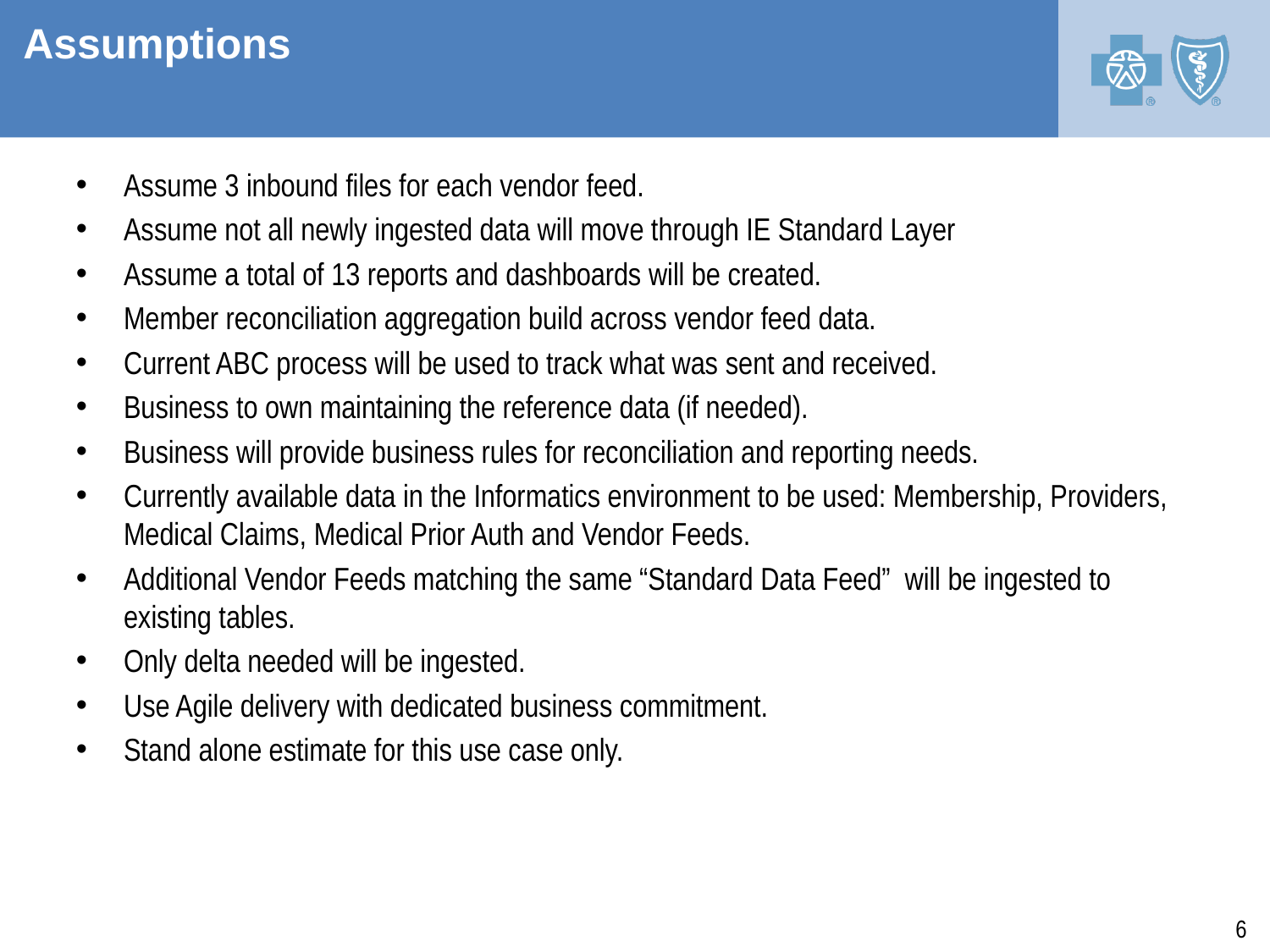

# Assumptions
Assume 3 inbound files for each vendor feed.
Assume not all newly ingested data will move through IE Standard Layer
Assume a total of 13 reports and dashboards will be created.
Member reconciliation aggregation build across vendor feed data.
Current ABC process will be used to track what was sent and received.
Business to own maintaining the reference data (if needed).
Business will provide business rules for reconciliation and reporting needs.
Currently available data in the Informatics environment to be used: Membership, Providers, Medical Claims, Medical Prior Auth and Vendor Feeds.
Additional Vendor Feeds matching the same “Standard Data Feed”  will be ingested to existing tables.
Only delta needed will be ingested.
Use Agile delivery with dedicated business commitment.
Stand alone estimate for this use case only.